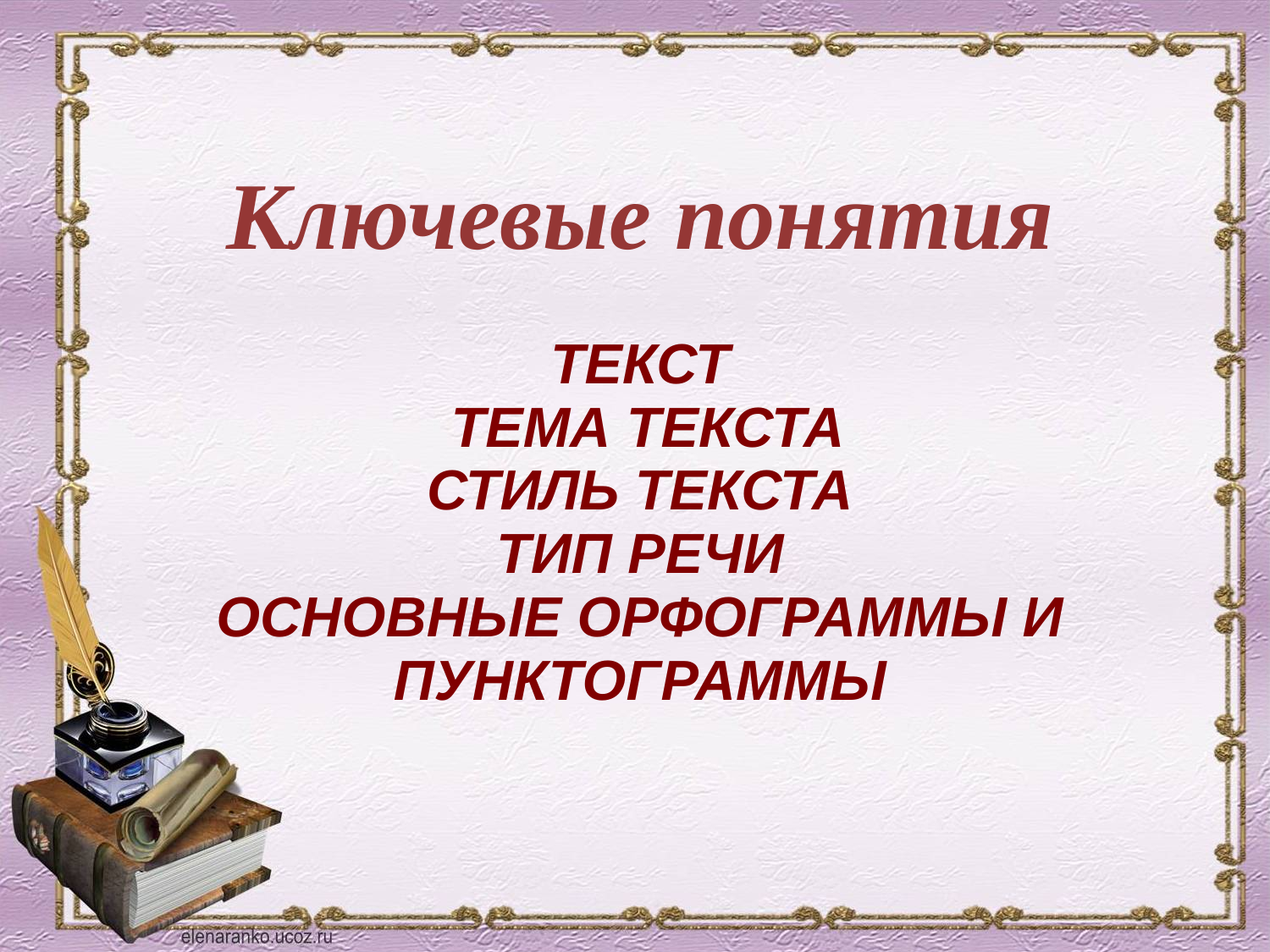

Ключевые понятия
# Текст тема текста стиль текста тип речи основные орфограммы и пунктограммы